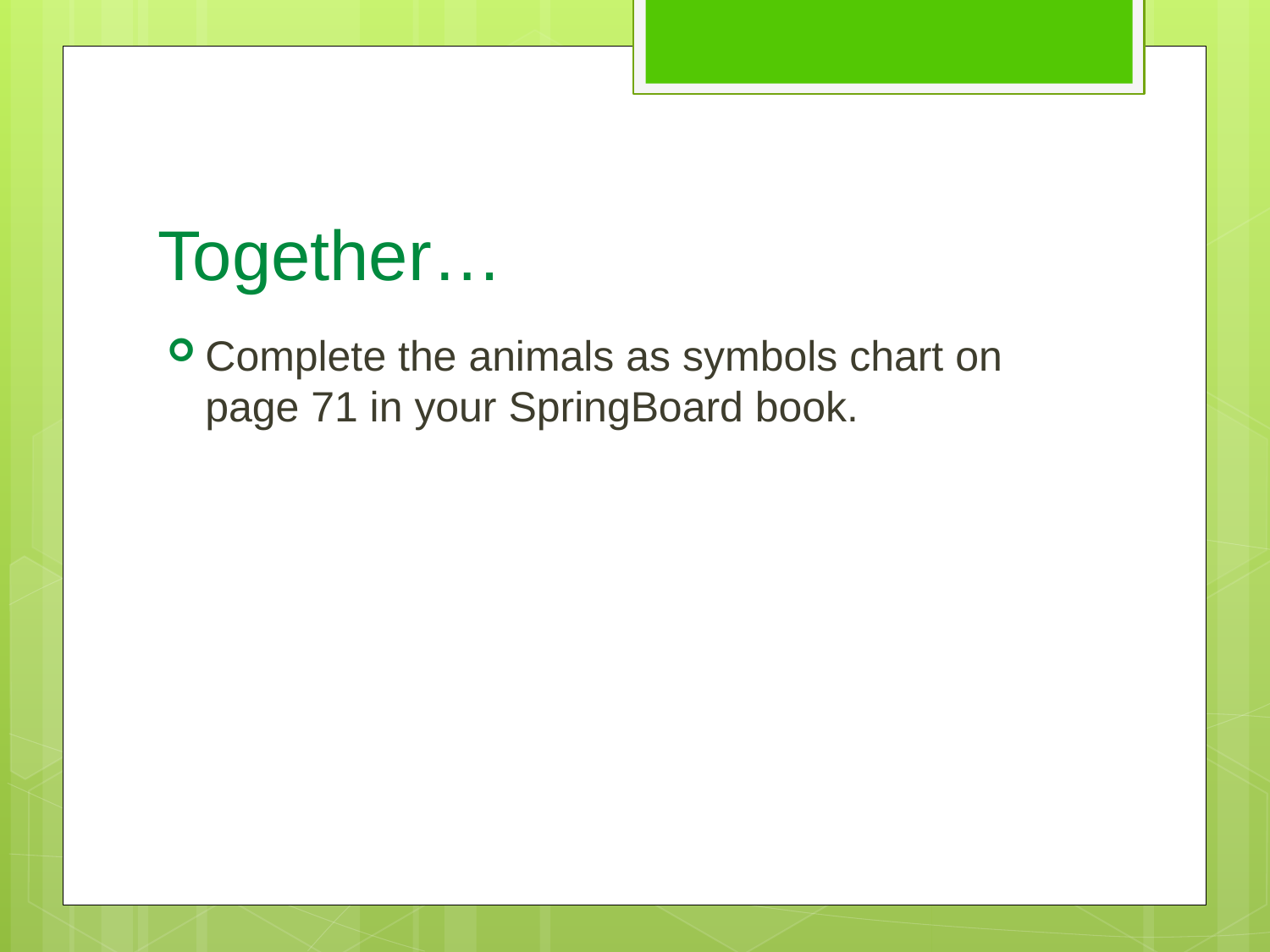

# Together…
Complete the animals as symbols chart on page 71 in your SpringBoard book.